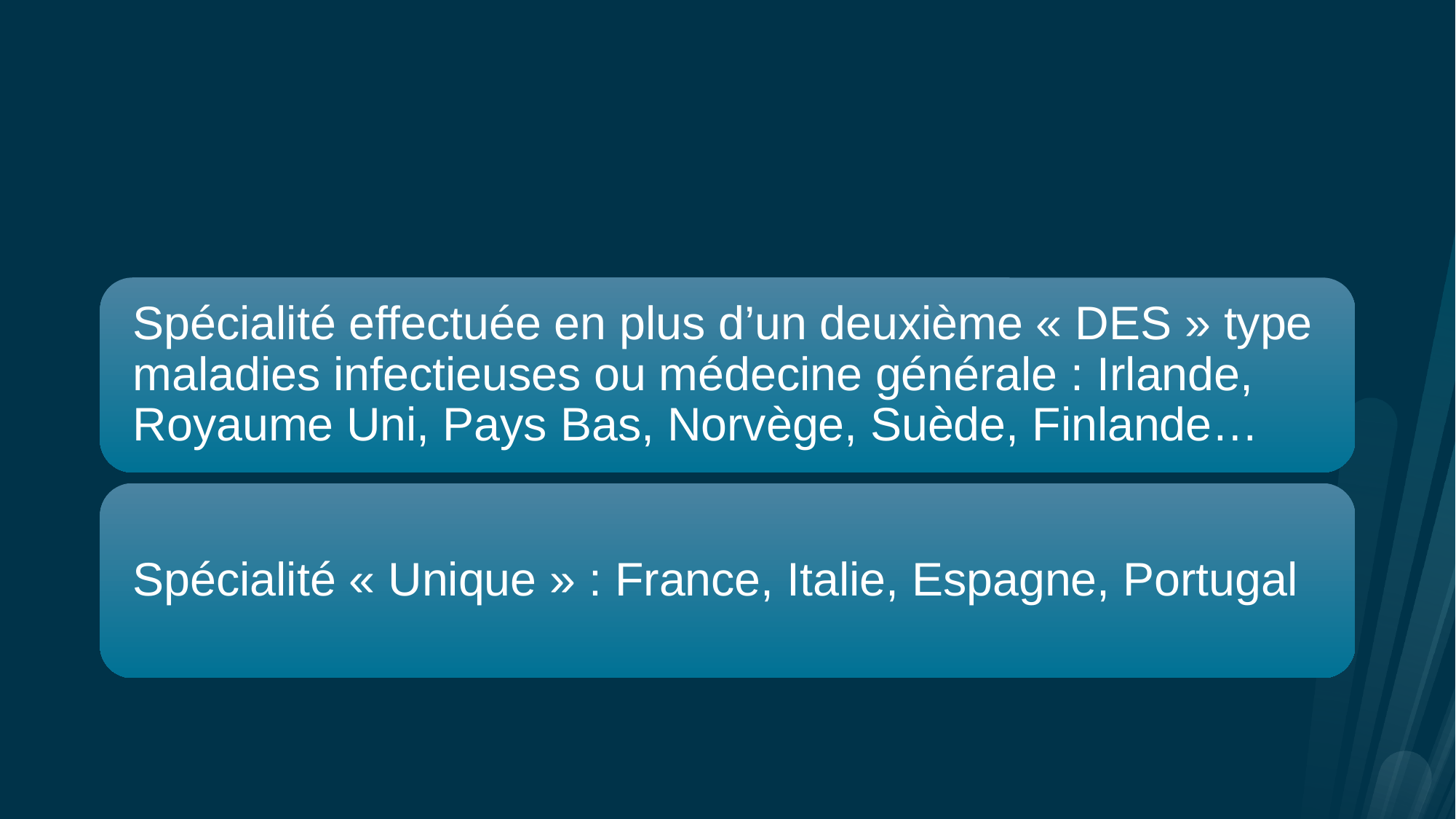

#
Spécialité effectuée en plus d’un deuxième « DES » type maladies infectieuses ou médecine générale : Irlande, Royaume Uni, Pays Bas, Norvège, Suède, Finlande…
Spécialité « Unique » : France, Italie, Espagne, Portugal